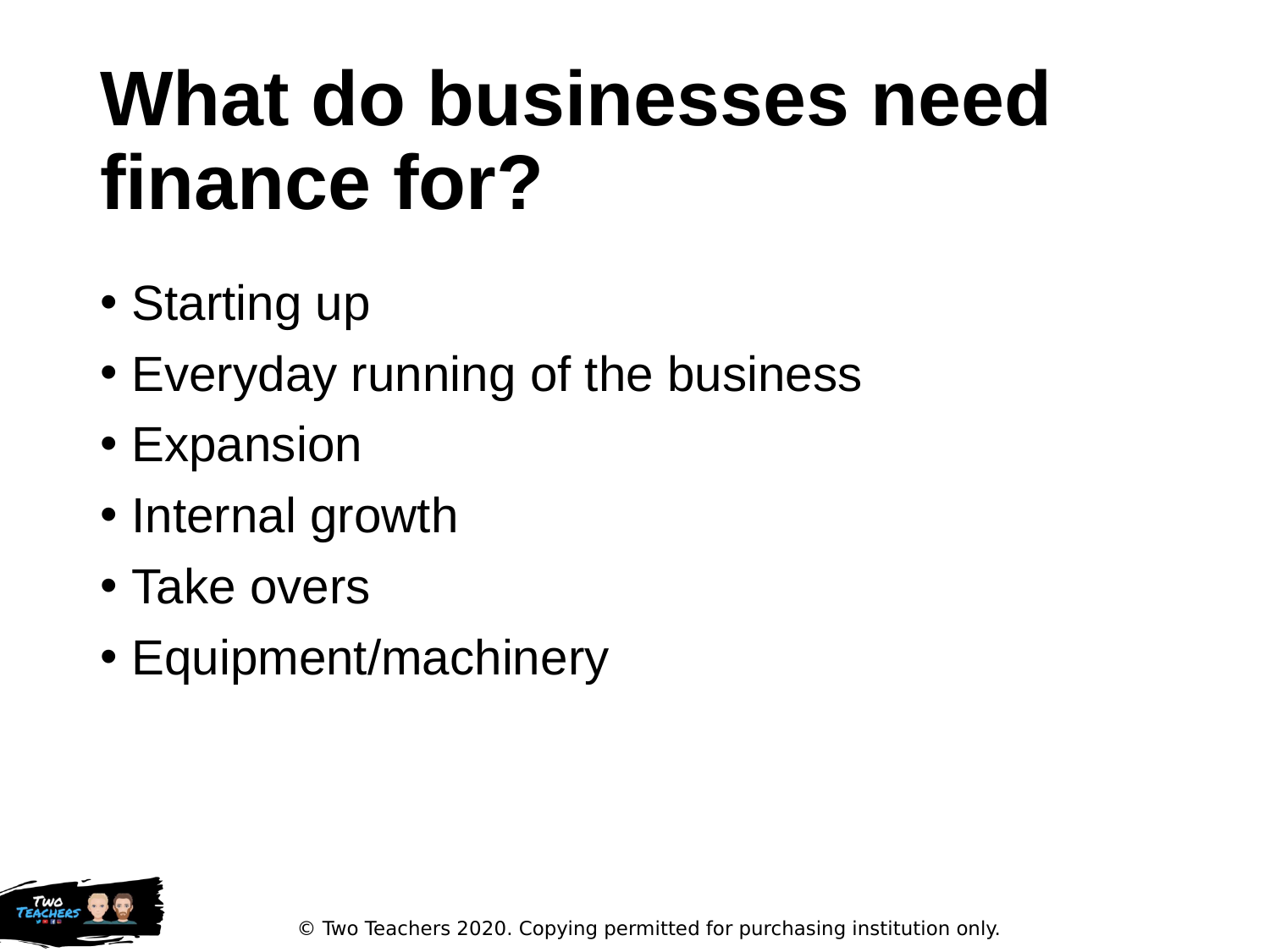

# What do businesses need finance for?
Starting up
Everyday running of the business
Expansion
Internal growth
Take overs
Equipment/machinery